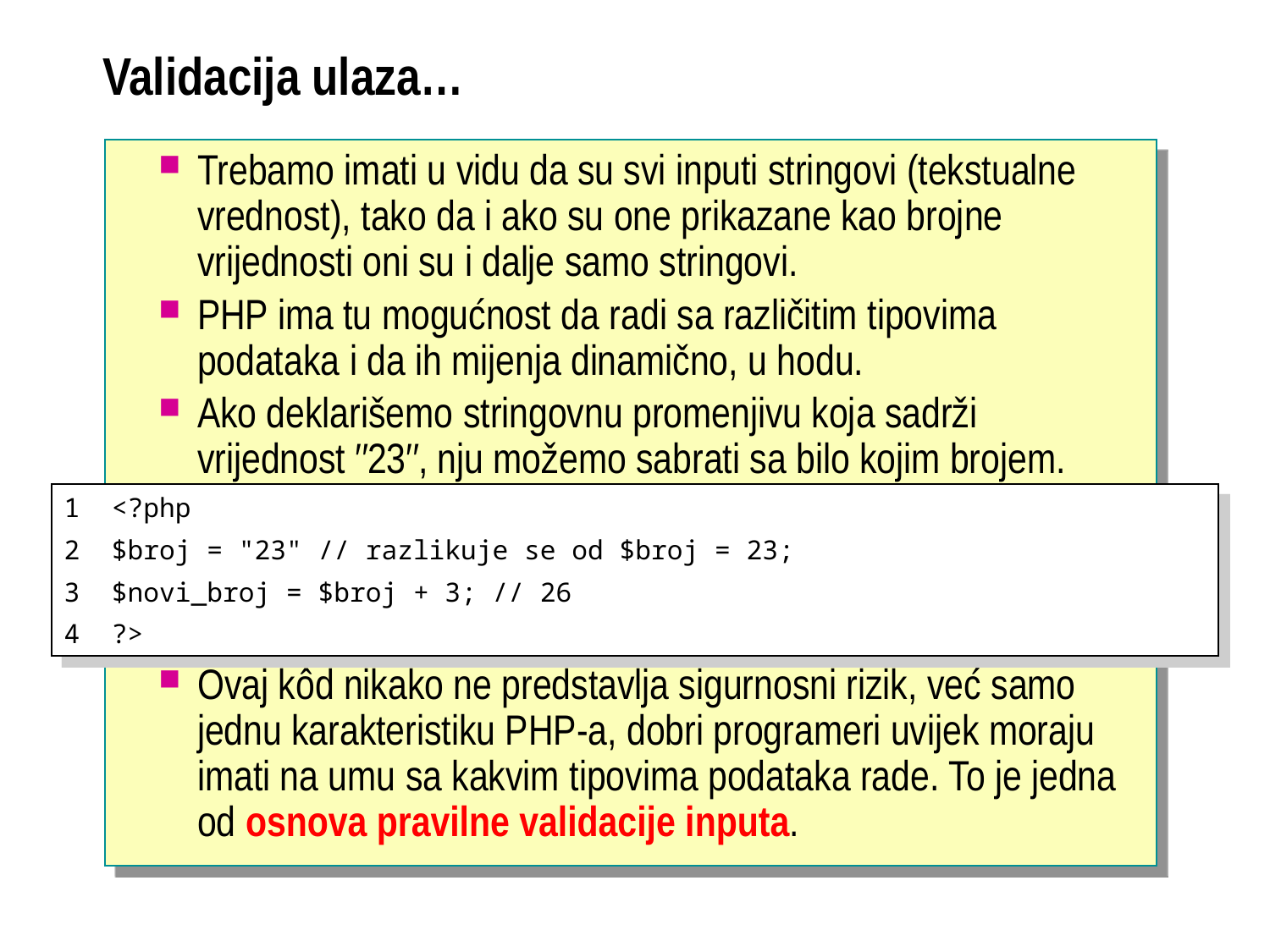

# Validacija ulaza…
Trebamo imati u vidu da su svi inputi stringovi (tekstualne vrednost), tako da i ako su one prikazane kao brojne vrijednosti oni su i dalje samo stringovi.
PHP ima tu mogućnost da radi sa različitim tipovima podataka i da ih mijenja dinamično, u hodu.
Ako deklarišemo stringovnu promenjivu koja sadrži vrijednost ″23″, nju možemo sabrati sa bilo kojim brojem.

Ovaj kôd nikako ne predstavlja sigurnosni rizik, već samo jednu karakteristiku PHP-a, dobri programeri uvijek moraju imati na umu sa kakvim tipovima podataka rade. To je jedna od osnova pravilne validacije inputa.

1  <?php
2  $broj = "23" // razlikuje se od $broj = 23;
3  $novi_broj = $broj + 3; // 26
4  ?>